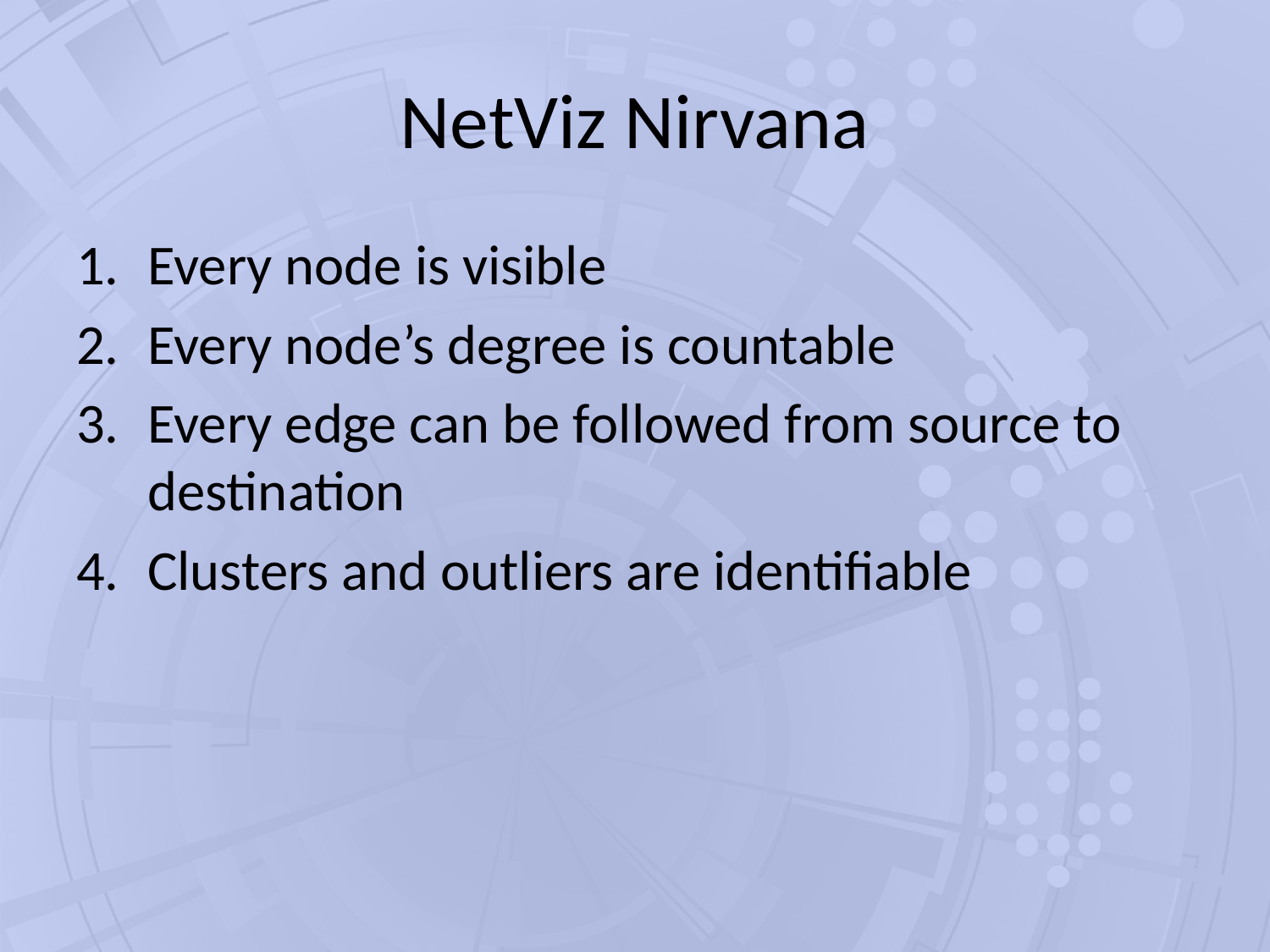

# NetViz Nirvana
Every node is visible
Every node’s degree is countable
Every edge can be followed from source to destination
Clusters and outliers are identifiable